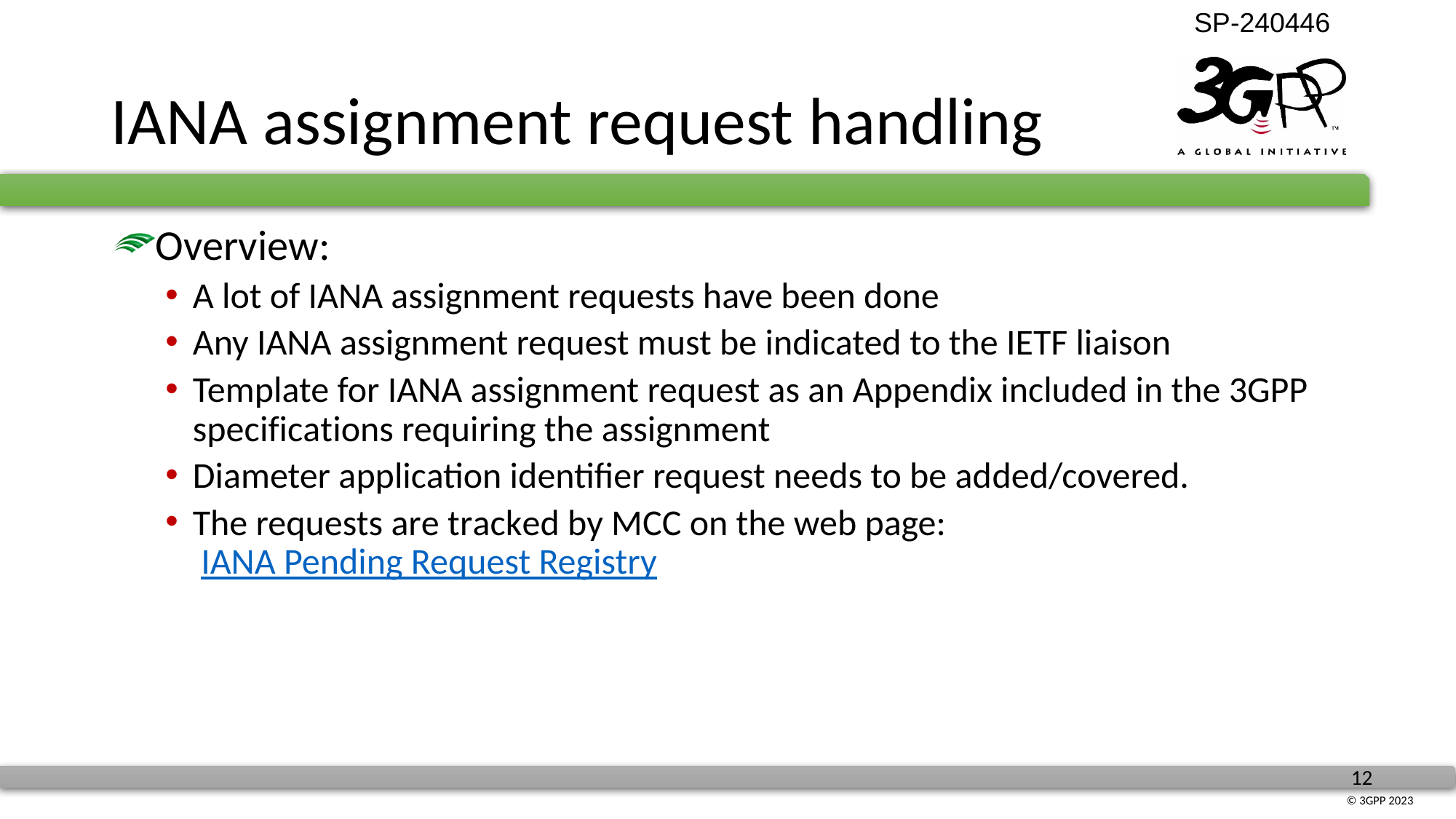

# IANA assignment request handling
Overview:
A lot of IANA assignment requests have been done
Any IANA assignment request must be indicated to the IETF liaison
Template for IANA assignment request as an Appendix included in the 3GPP specifications requiring the assignment
Diameter application identifier request needs to be added/covered.
The requests are tracked by MCC on the web page:
 IANA Pending Request Registry